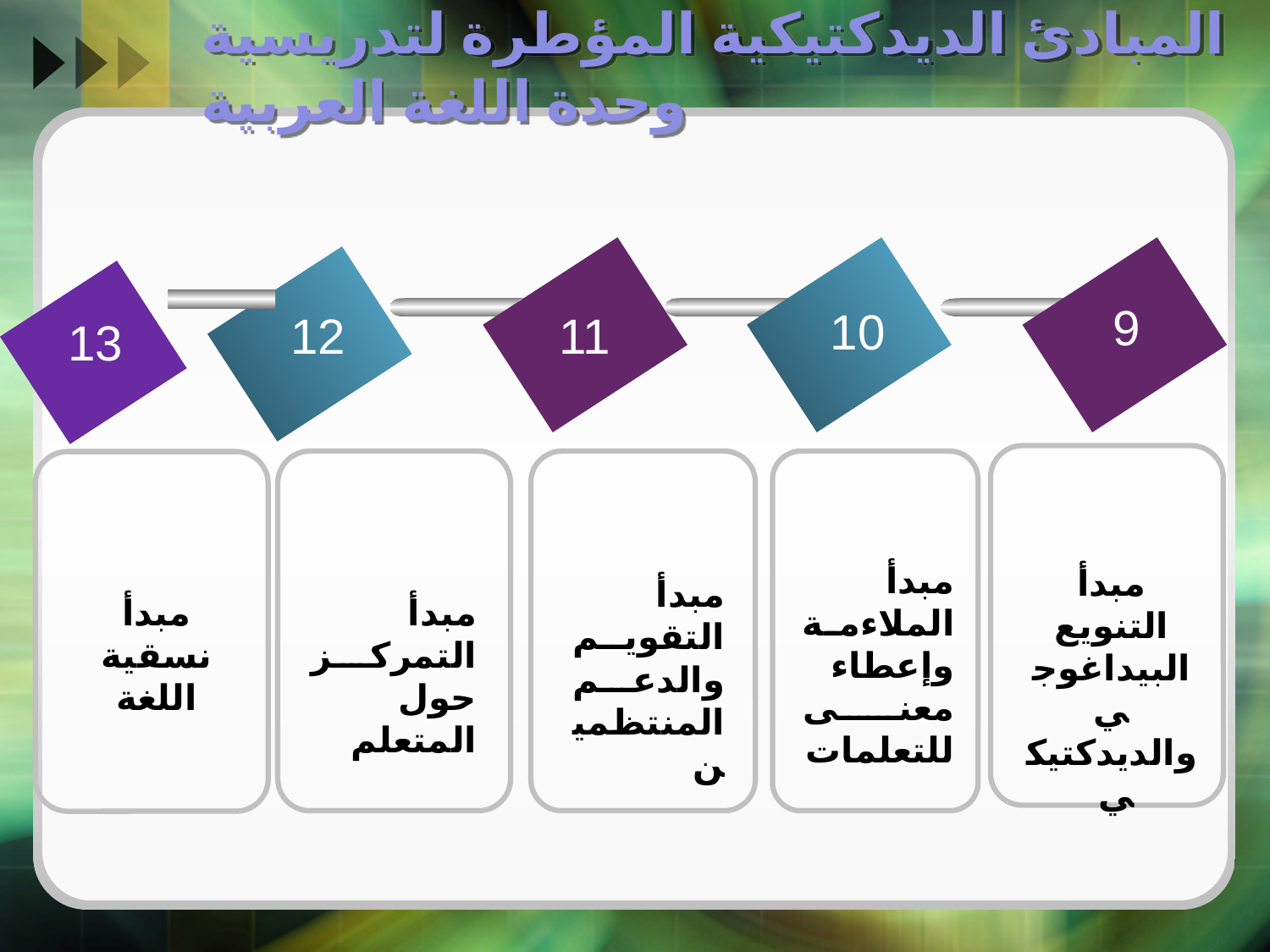

# المبادئ الديدكتيكية المؤطرة لتدريسية وحدة اللغة العربية

9
10
12
11
13

مبدأ الملاءمة وإعطاء معنى للتعلمات
مبدأ التنويع البيداغوجي والديدكتيكي

مبدأ التقويم والدعم المنتظمين
مبدأ نسقية اللغة
مبدأ التمركز حول المتعلم